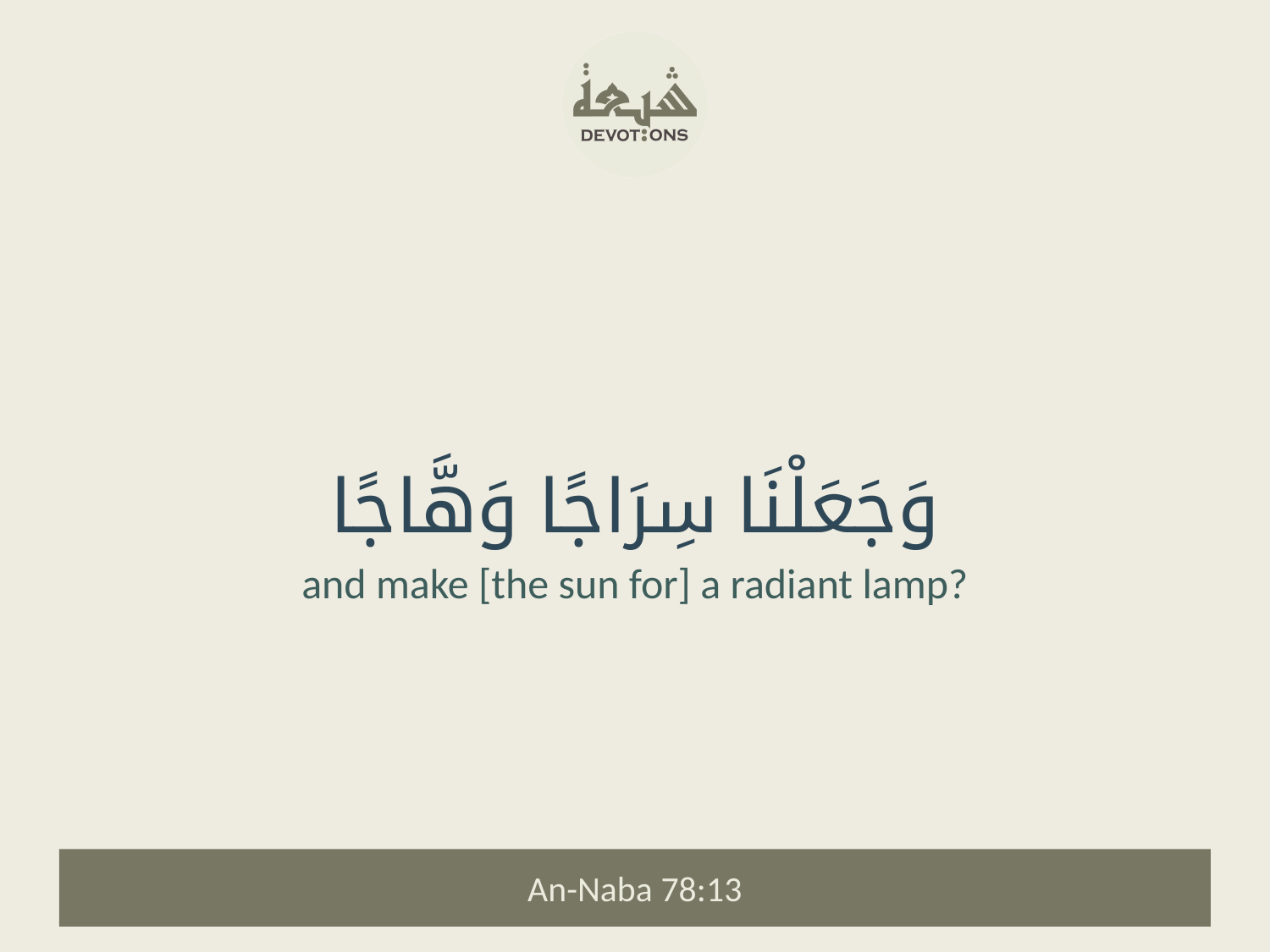

وَجَعَلْنَا سِرَاجًا وَهَّاجًا
and make [the sun for] a radiant lamp?
An-Naba 78:13